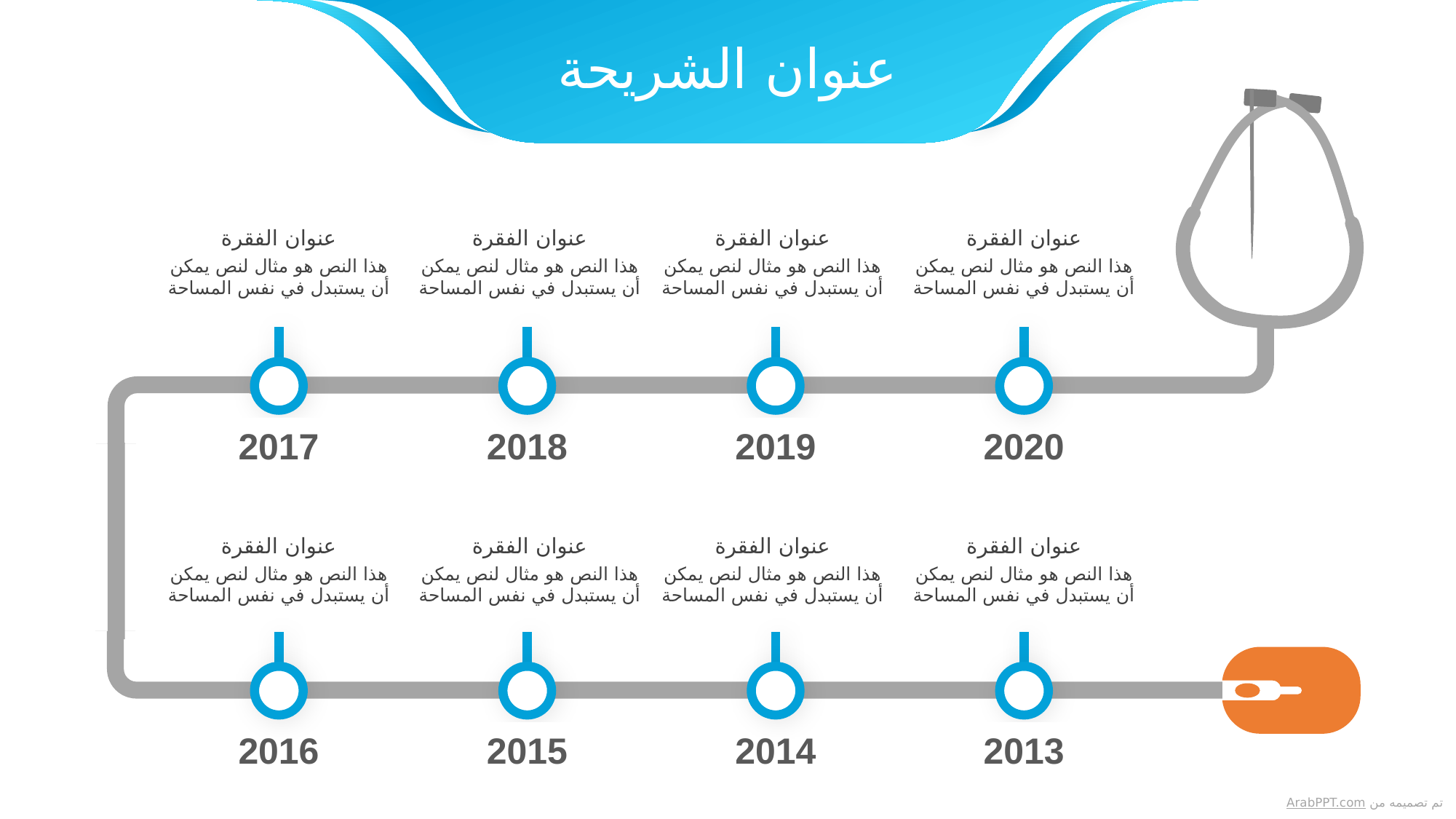

عنوان الشريحة

عنوان الفقرة
هذا النص هو مثال لنص يمكن أن يستبدل في نفس المساحة
عنوان الفقرة
هذا النص هو مثال لنص يمكن أن يستبدل في نفس المساحة
عنوان الفقرة
هذا النص هو مثال لنص يمكن أن يستبدل في نفس المساحة
عنوان الفقرة
هذا النص هو مثال لنص يمكن أن يستبدل في نفس المساحة

2017
2018
2019
2020

عنوان الفقرة
هذا النص هو مثال لنص يمكن أن يستبدل في نفس المساحة
عنوان الفقرة
هذا النص هو مثال لنص يمكن أن يستبدل في نفس المساحة
عنوان الفقرة
هذا النص هو مثال لنص يمكن أن يستبدل في نفس المساحة
عنوان الفقرة
هذا النص هو مثال لنص يمكن أن يستبدل في نفس المساحة

2016
2015
2014
2013